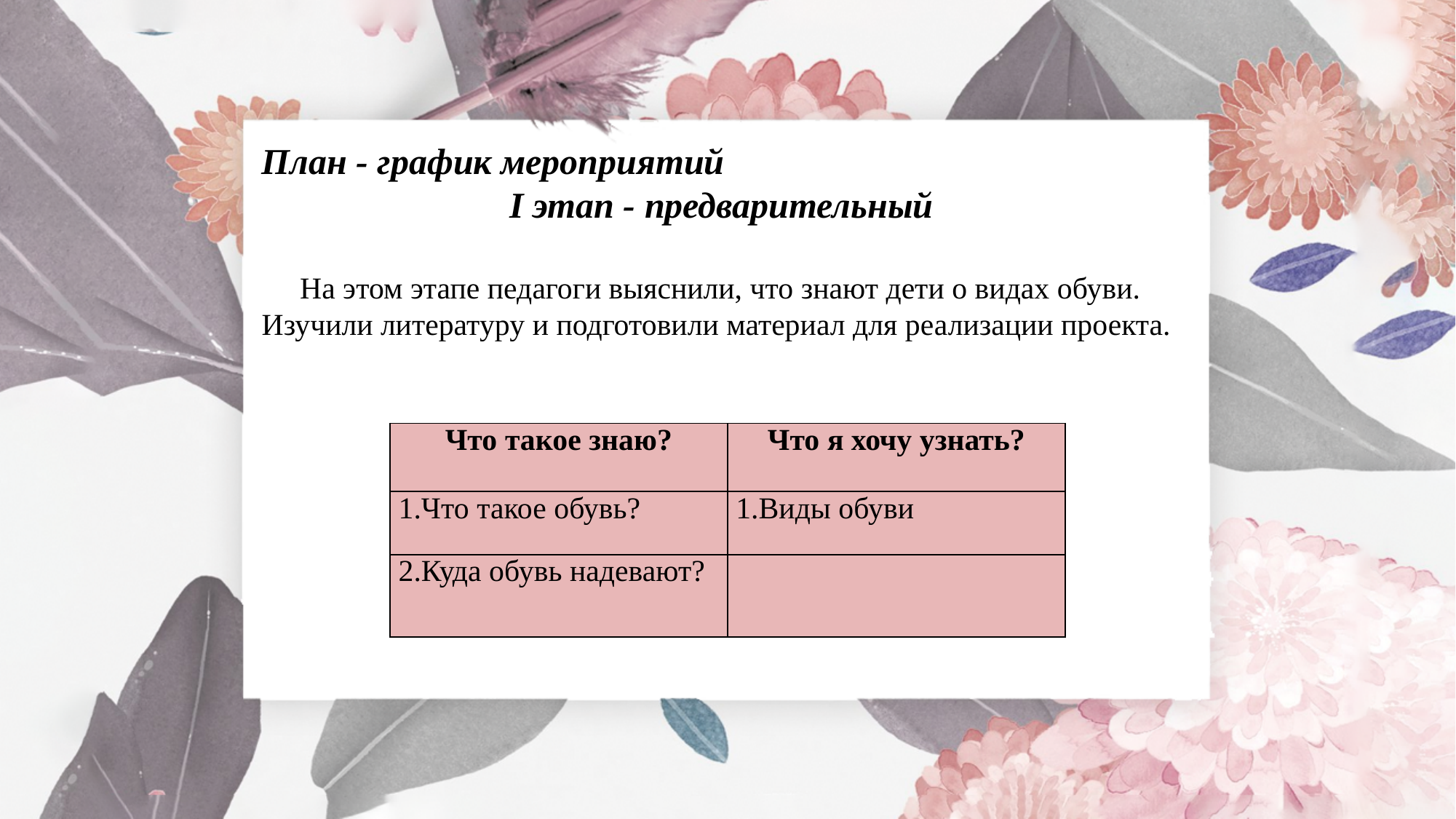

План - график мероприятийI этап - предварительный

     На этом этапе педагоги выяснили, что знают дети о видах обуви. Изучили литературу и подготовили материал для реализации проекта.
| Что такое знаю? | Что я хочу узнать? |
| --- | --- |
| 1.Что такое обувь? | 1.Виды обуви |
| 2.Куда обувь надевают? |  |